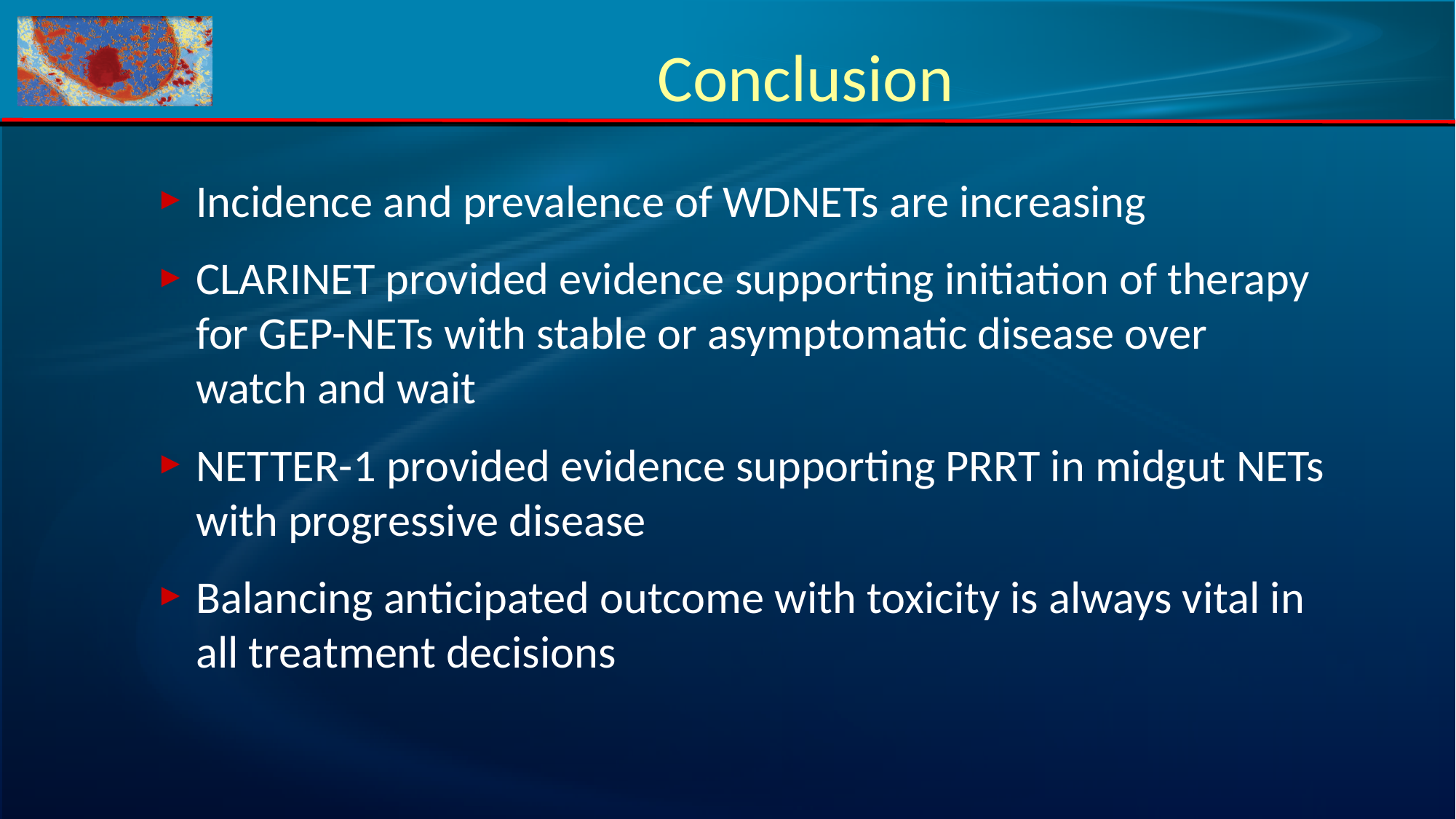

Conclusion
Incidence and prevalence of WDNETs are increasing
CLARINET provided evidence supporting initiation of therapy for GEP-NETs with stable or asymptomatic disease over watch and wait
NETTER-1 provided evidence supporting PRRT in midgut NETs with progressive disease
Balancing anticipated outcome with toxicity is always vital in all treatment decisions